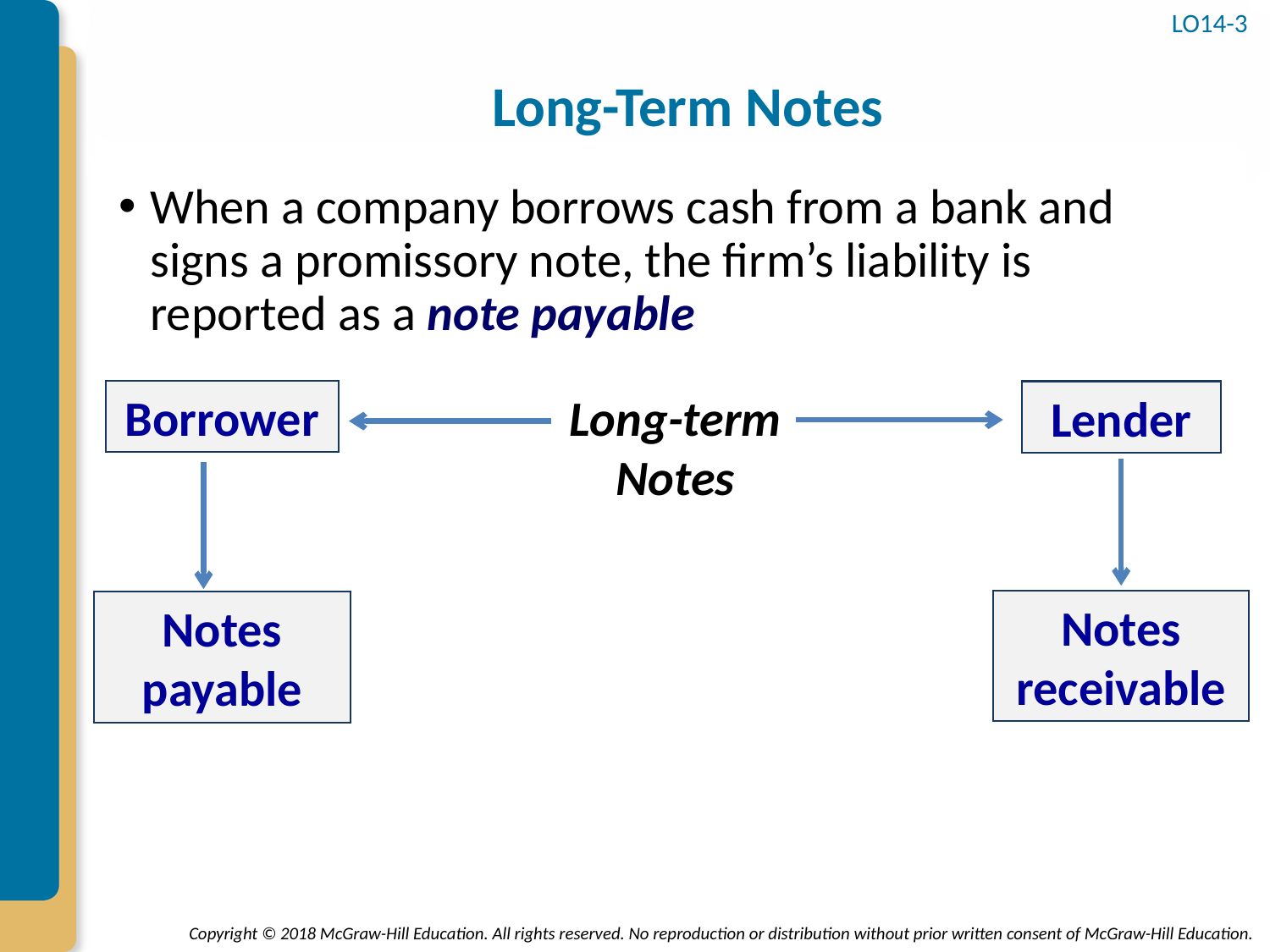

# Long-Term Notes
LO14-3
When a company borrows cash from a bank and signs a promissory note, the firm’s liability is reported as a note payable
Borrower
Long-term
Notes
Lender
Notes receivable
Notes payable